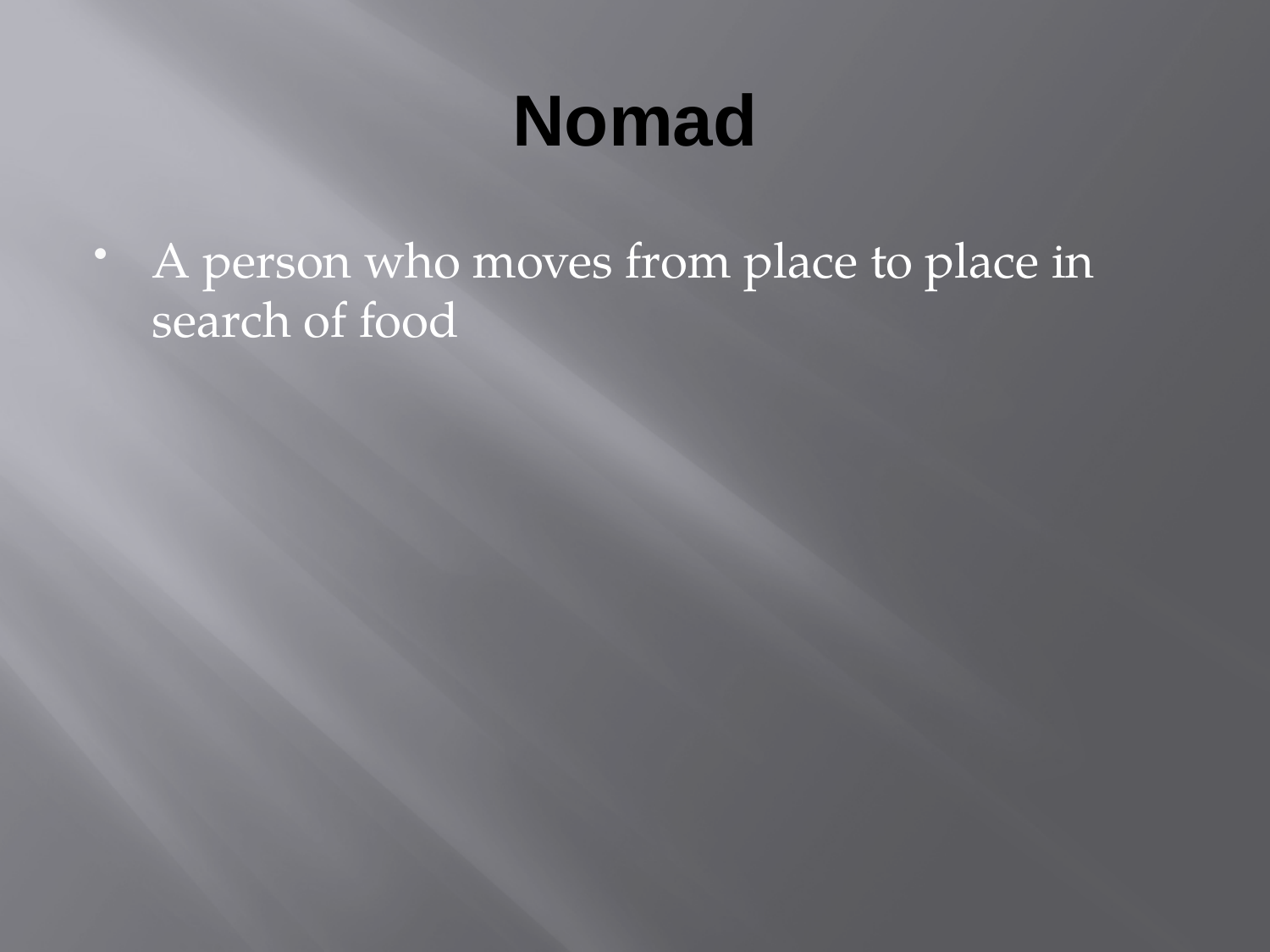

# Nomad
A person who moves from place to place in search of food